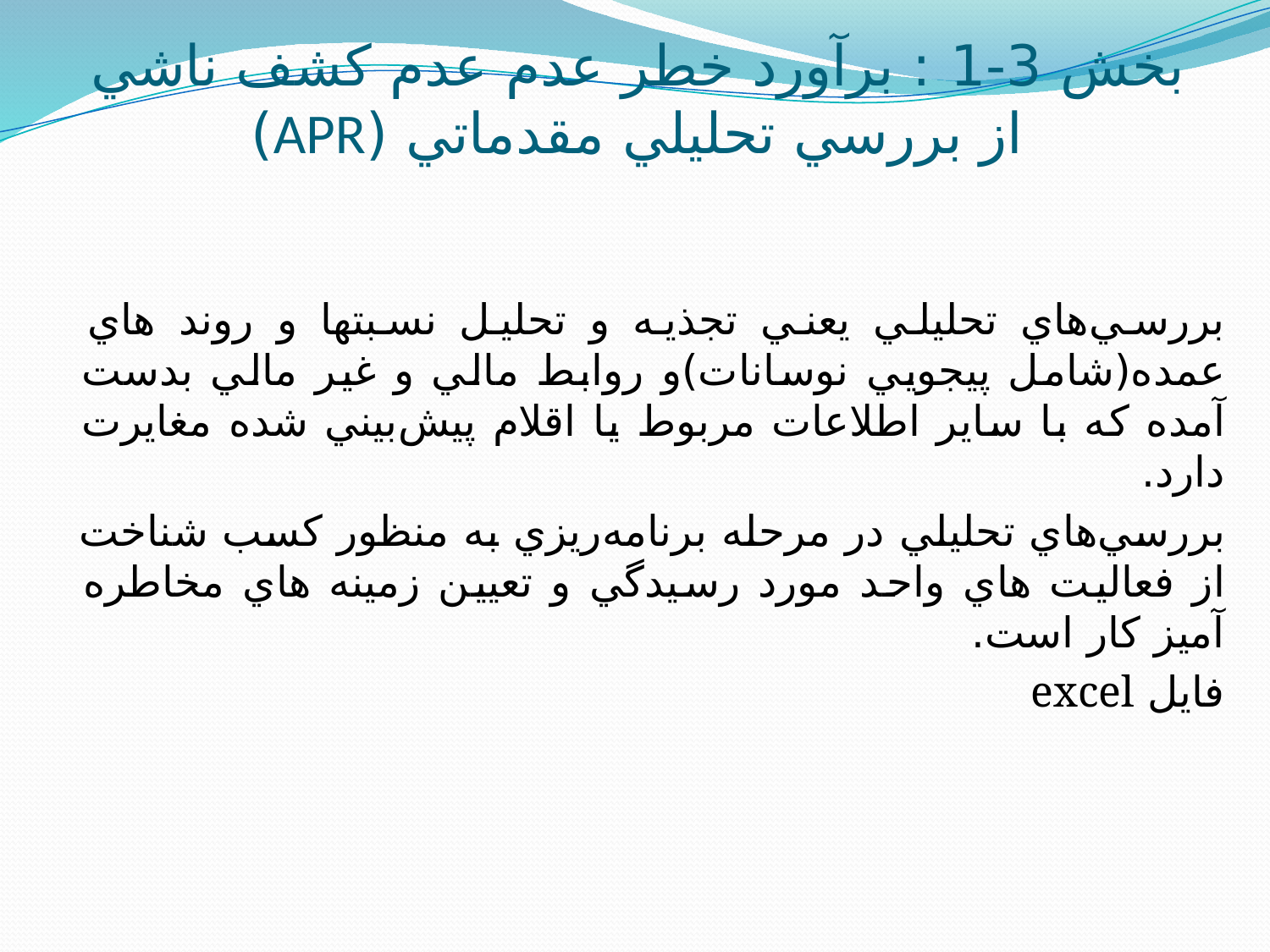

# بخش 3-1 : برآورد خطر عدم عدم كشف ناشي از بررسي تحليلي مقدماتي (APR)
بررسي‌هاي تحليلي يعني تجذيه و تحليل نسبتها و روند هاي عمده(شامل پيجويي نوسانات)و روابط مالي و غير مالي بدست‌ آمده كه با ساير اطلاعات مربوط يا اقلام پيش‌بيني شده مغايرت دارد.
بررسي‌هاي تحليلي در مرحله برنامه‌ريزي به منظور كسب شناخت از فعاليت هاي واحد مورد رسيدگي و تعيين زمينه هاي مخاطره آميز كار است.
فايل excel